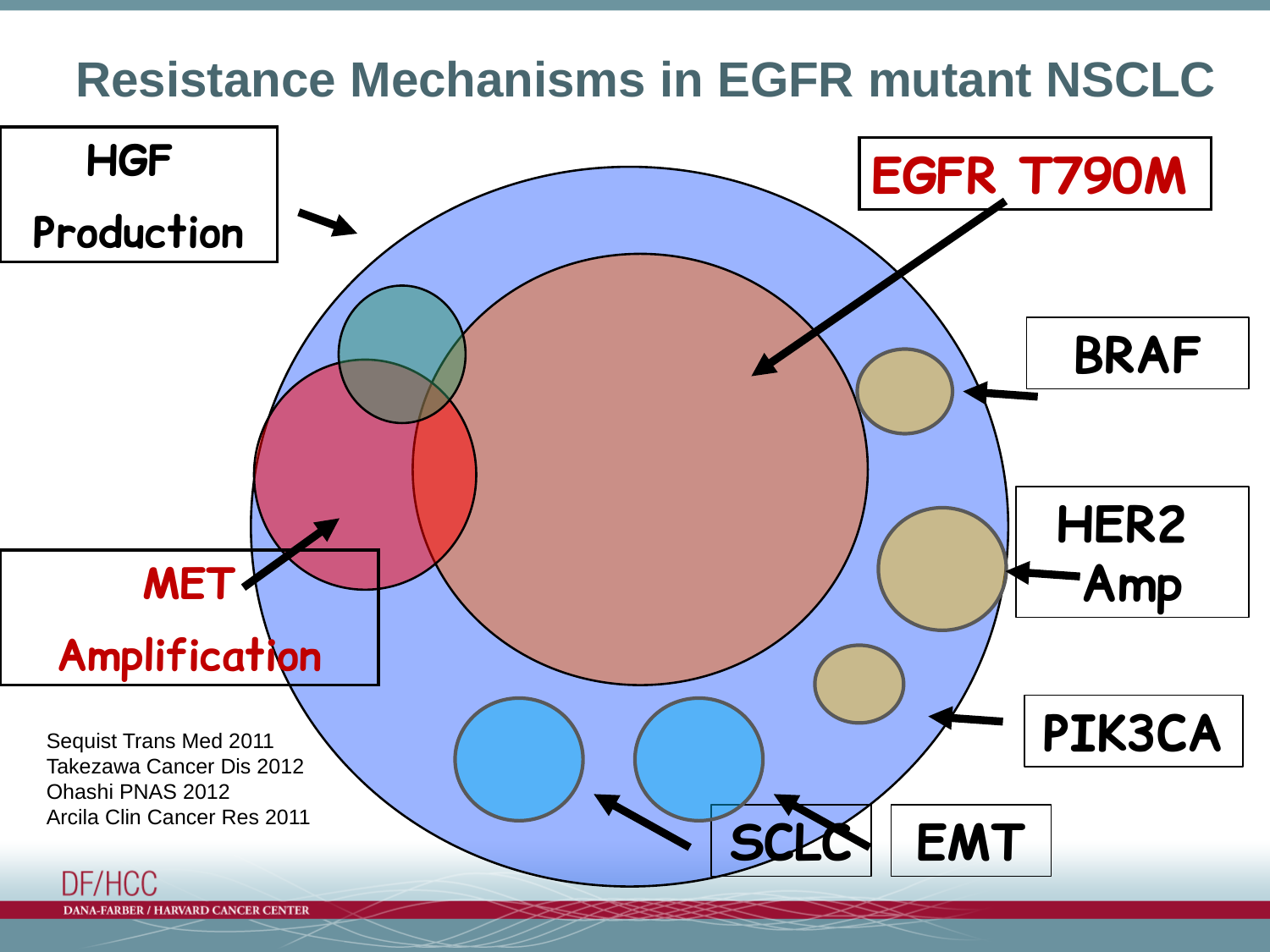

Resistance Mechanisms in EGFR mutant NSCLC
HGF
Production

EGFR T790M

BRAF

MET
Amplification
HER2
Amp

PIK3CA

SCLC

EMT
Sequist Trans Med 2011
Takezawa Cancer Dis 2012
Ohashi PNAS 2012
Arcila Clin Cancer Res 2011